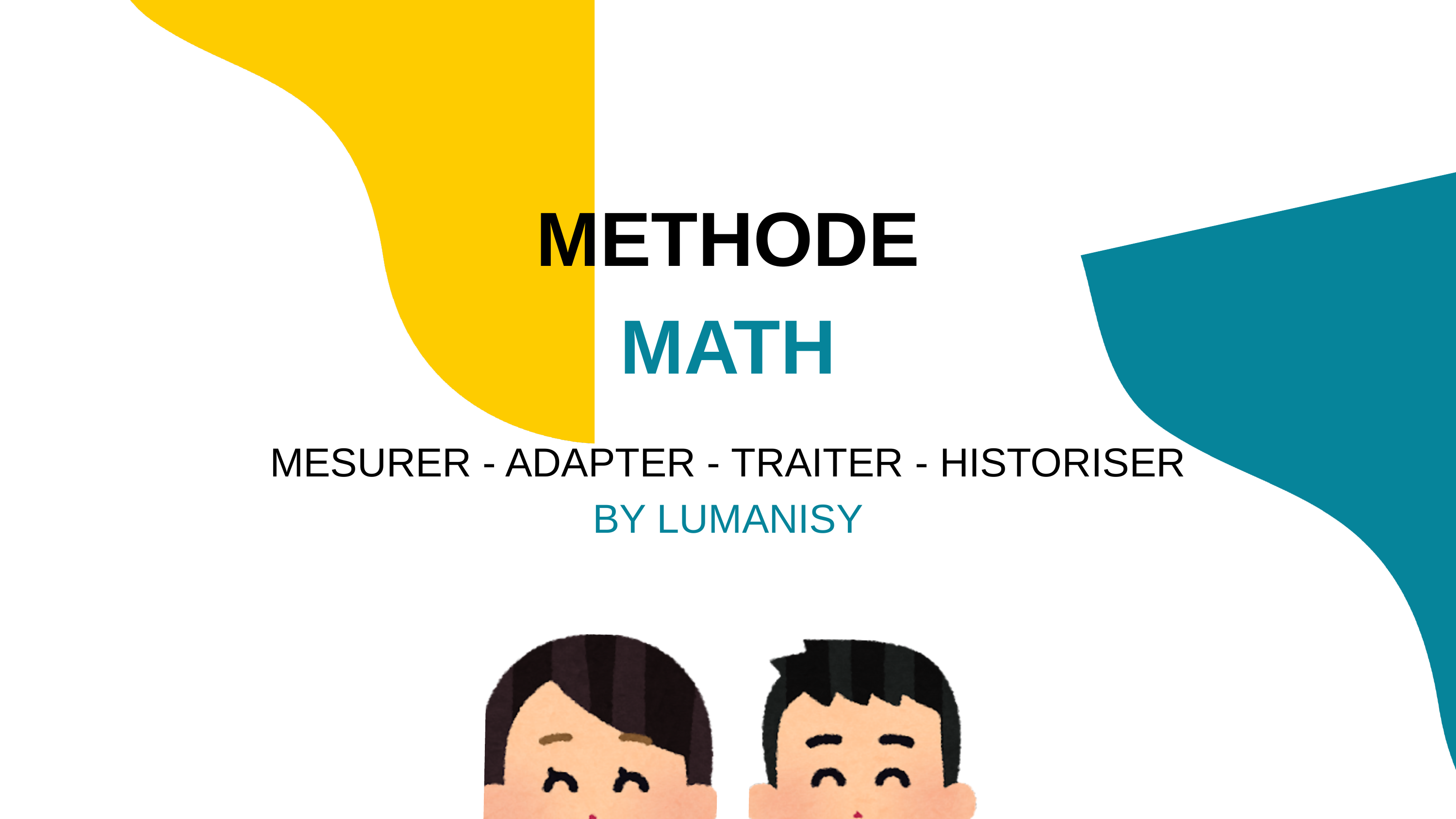

METHODE
MATH

MESURER - ADAPTER - TRAITER - HISTORISER
BY LUMANISY